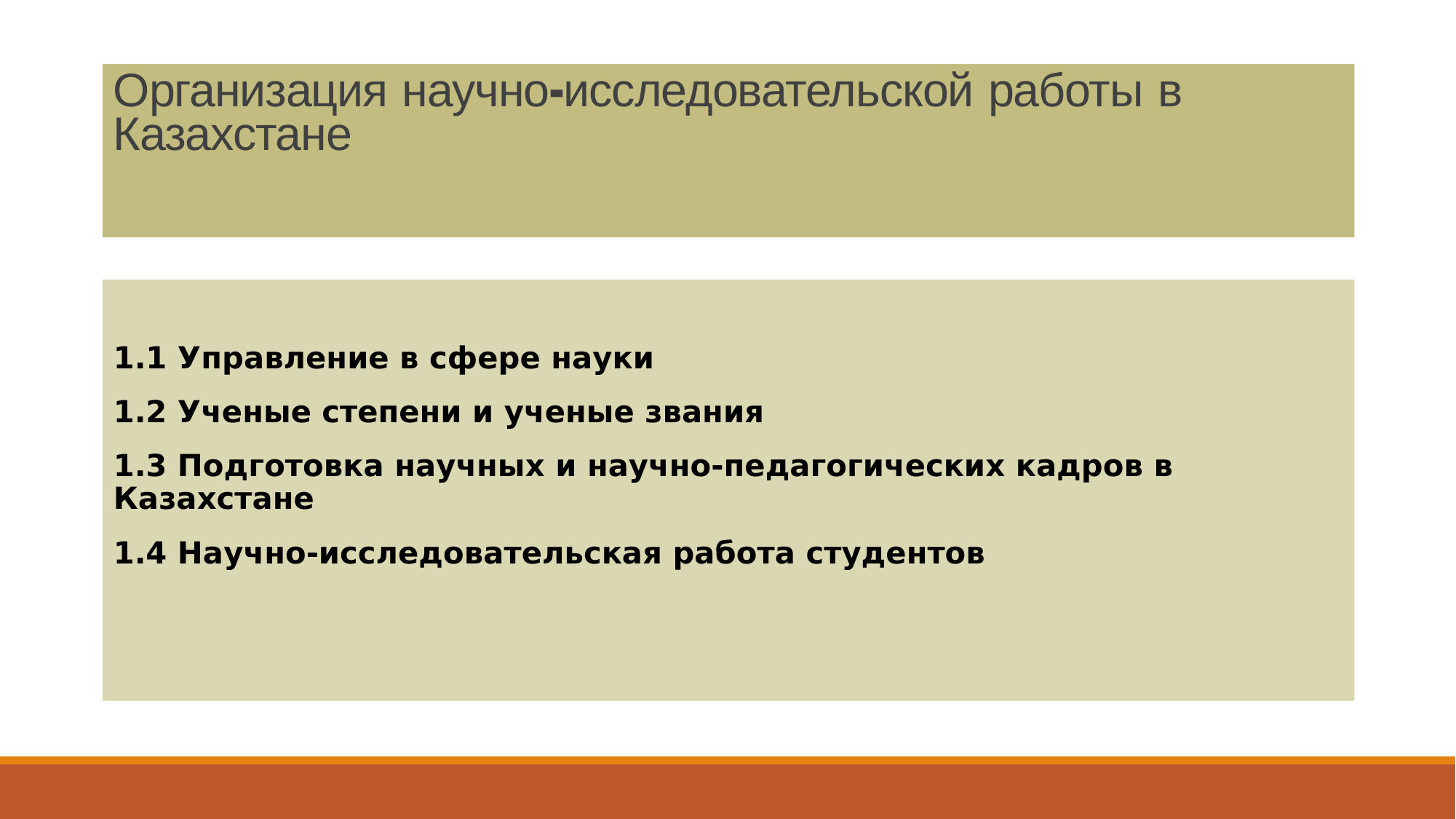

# Организация научно-исследовательской работы в Казахстане

1.1 Управление в сфере науки
1.2 Ученые степени и ученые звания
1.3 Подготовка научных и научно-педагогических кадров в Казахстане
1.4 Научно-исследовательская работа студентов